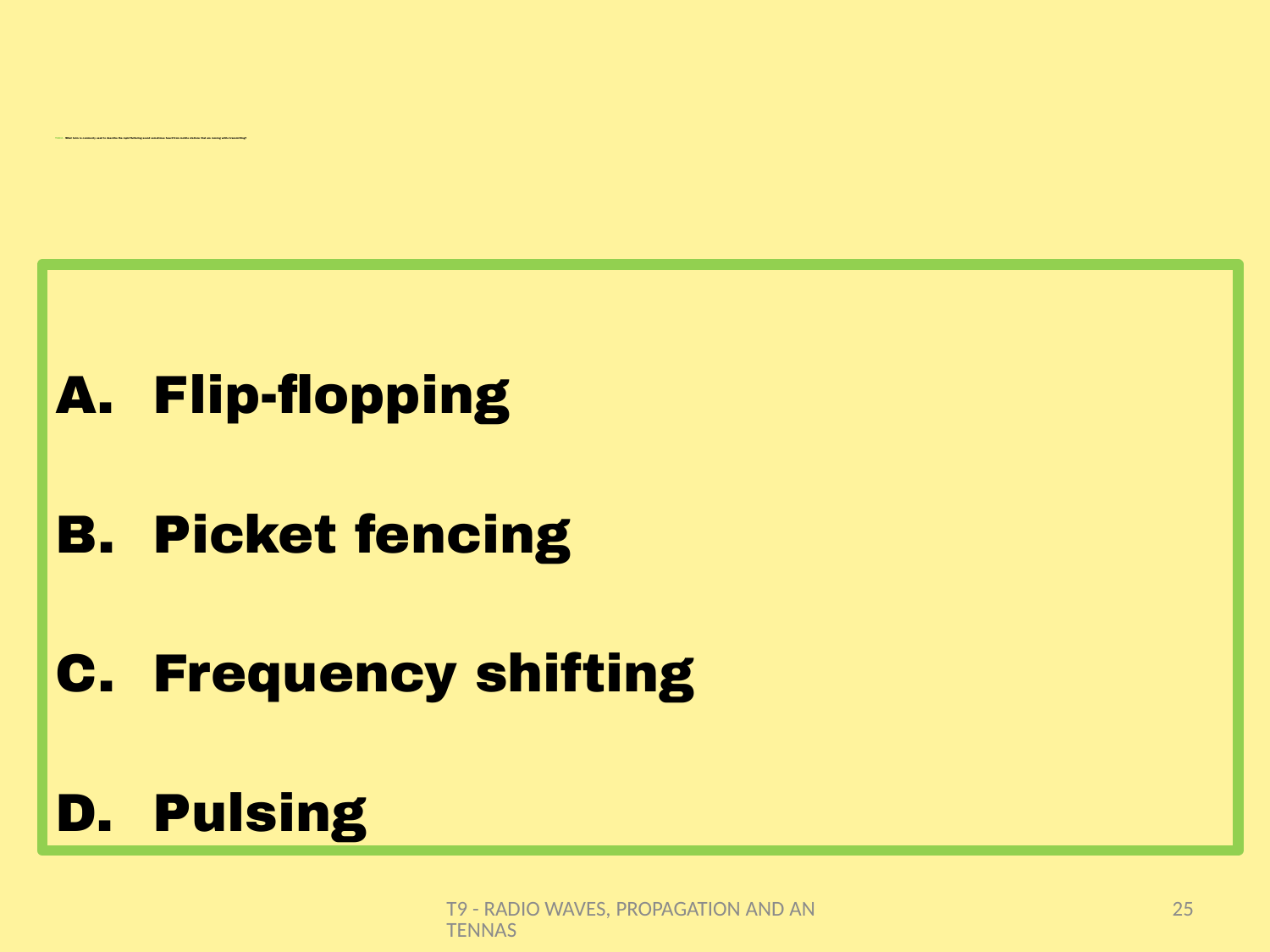

# T9B10 - What term is commonly used to describe the rapid fluttering sound sometimes heard from mobile stations that are moving while transmitting?

Flip-flopping
Picket fencing
Frequency shifting
Pulsing
T9 - RADIO WAVES, PROPAGATION AND ANTENNAS
25